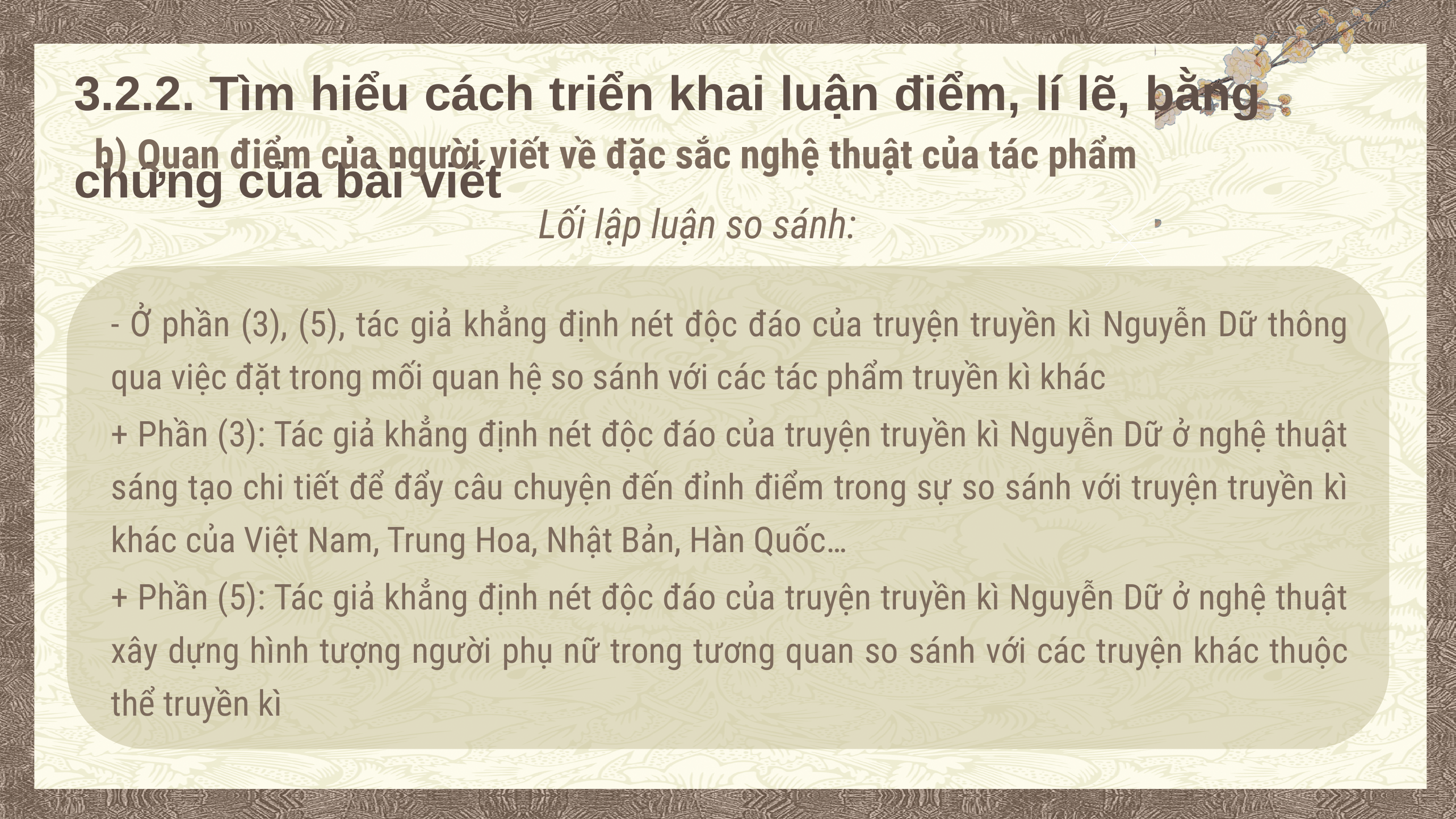

3.2.2. Tìm hiểu cách triển khai luận điểm, lí lẽ, bằng chứng của bài viết
b) Quan điểm của người viết về đặc sắc nghệ thuật của tác phẩm
Lối lập luận so sánh:

- Ở phần (3), (5), tác giả khẳng định nét độc đáo của truyện truyền kì Nguyễn Dữ thông qua việc đặt trong mối quan hệ so sánh với các tác phẩm truyền kì khác
+ Phần (3): Tác giả khẳng định nét độc đáo của truyện truyền kì Nguyễn Dữ ở nghệ thuật sáng tạo chi tiết để đẩy câu chuyện đến đỉnh điểm trong sự so sánh với truyện truyền kì khác của Việt Nam, Trung Hoa, Nhật Bản, Hàn Quốc…
+ Phần (5): Tác giả khẳng định nét độc đáo của truyện truyền kì Nguyễn Dữ ở nghệ thuật xây dựng hình tượng người phụ nữ trong tương quan so sánh với các truyện khác thuộc thể truyền kì